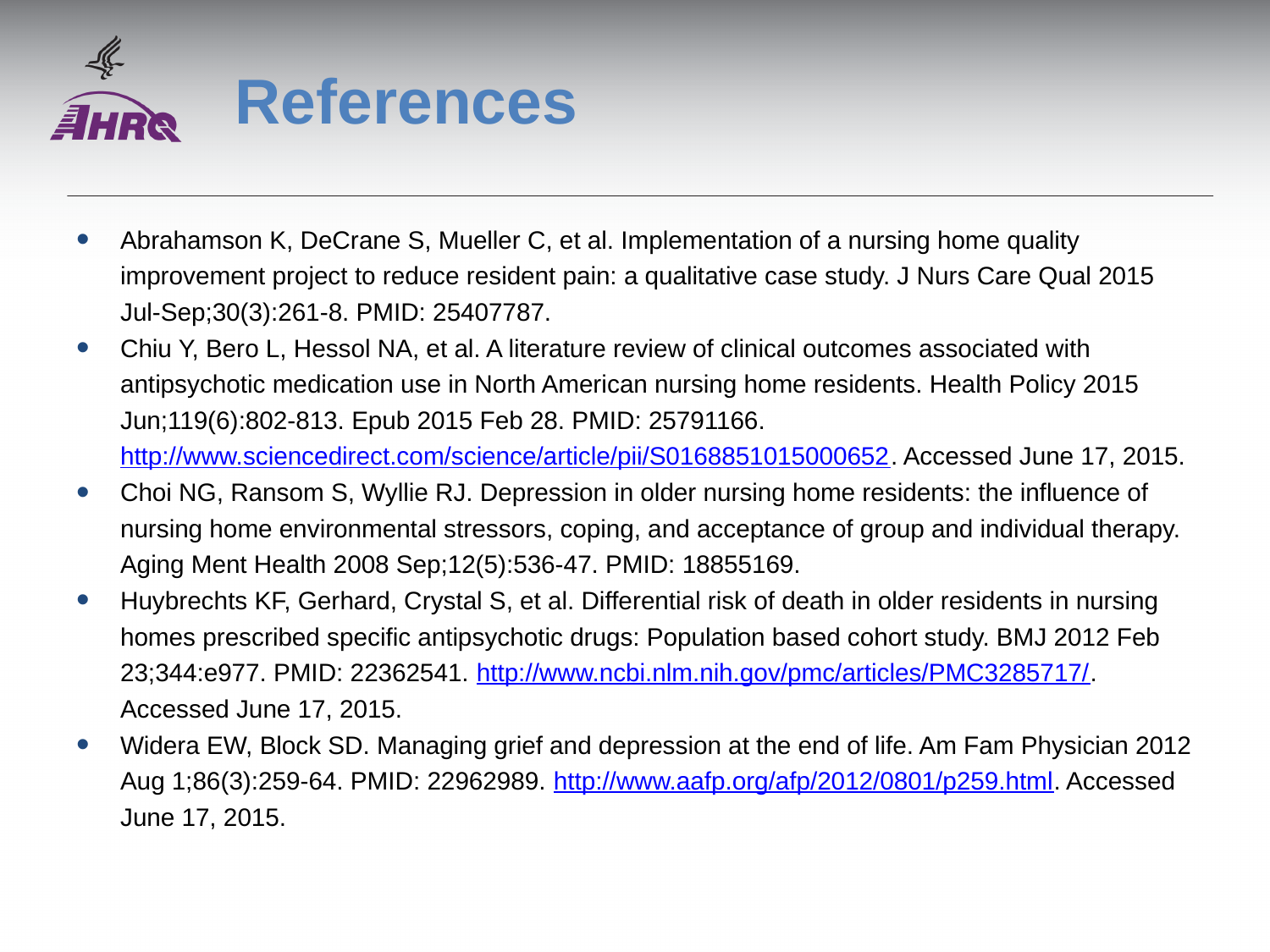

# References
Abrahamson K, DeCrane S, Mueller C, et al. Implementation of a nursing home quality improvement project to reduce resident pain: a qualitative case study. J Nurs Care Qual 2015 Jul-Sep;30(3):261-8. PMID: 25407787.
Chiu Y, Bero L, Hessol NA, et al. A literature review of clinical outcomes associated with antipsychotic medication use in North American nursing home residents. Health Policy 2015 Jun;119(6):802-813. Epub 2015 Feb 28. PMID: 25791166. http://www.sciencedirect.com/science/article/pii/S0168851015000652. Accessed June 17, 2015.
Choi NG, Ransom S, Wyllie RJ. Depression in older nursing home residents: the influence of nursing home environmental stressors, coping, and acceptance of group and individual therapy. Aging Ment Health 2008 Sep;12(5):536-47. PMID: 18855169.
Huybrechts KF, Gerhard, Crystal S, et al. Differential risk of death in older residents in nursing homes prescribed specific antipsychotic drugs: Population based cohort study. BMJ 2012 Feb 23;344:e977. PMID: 22362541. http://www.ncbi.nlm.nih.gov/pmc/articles/PMC3285717/. Accessed June 17, 2015.
Widera EW, Block SD. Managing grief and depression at the end of life. Am Fam Physician 2012 Aug 1;86(3):259-64. PMID: 22962989. http://www.aafp.org/afp/2012/0801/p259.html. Accessed June 17, 2015.